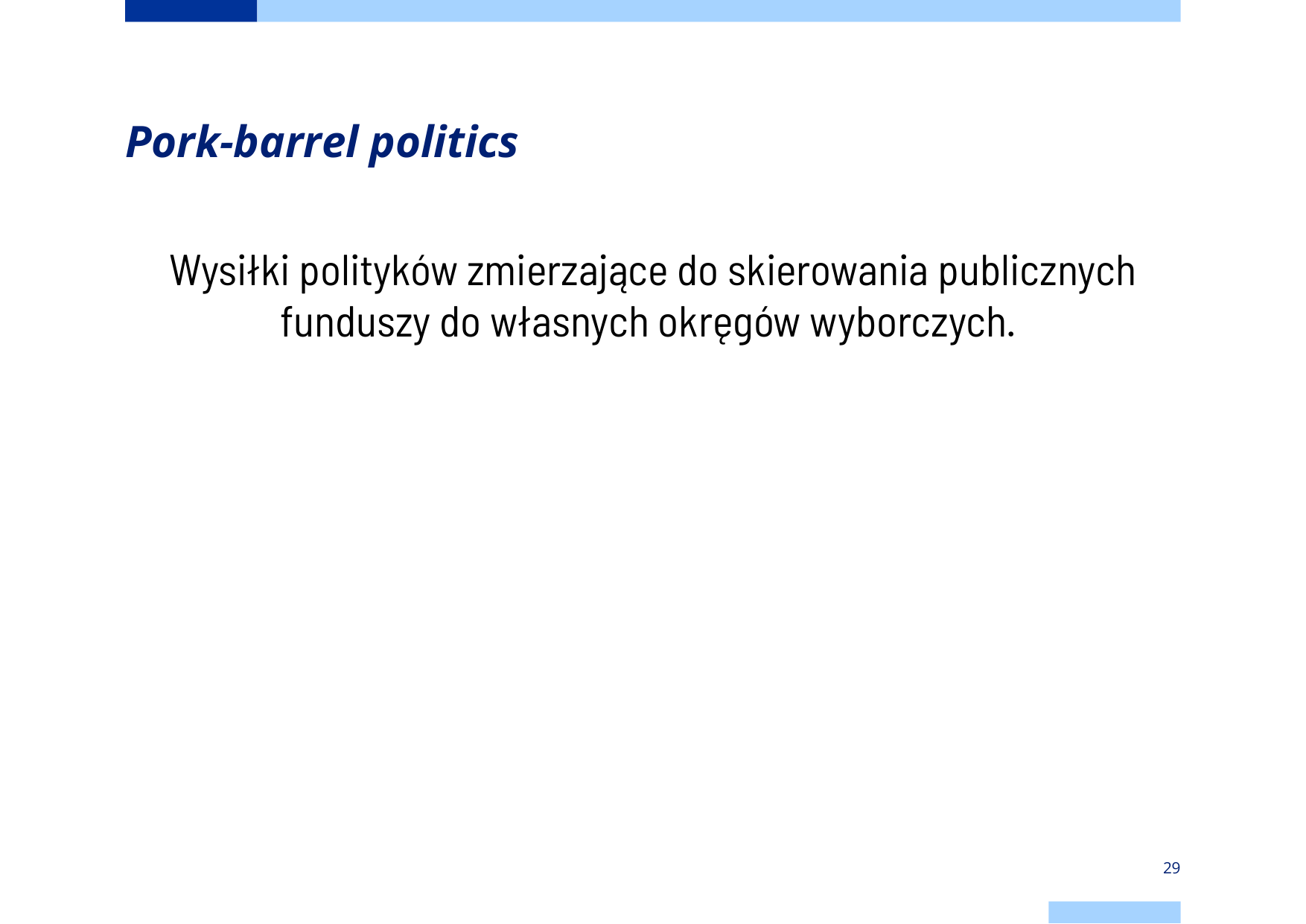

# Pork-barrel politics
Wysiłki polityków zmierzające do skierowania publicznych funduszy do własnych okręgów wyborczych.
29